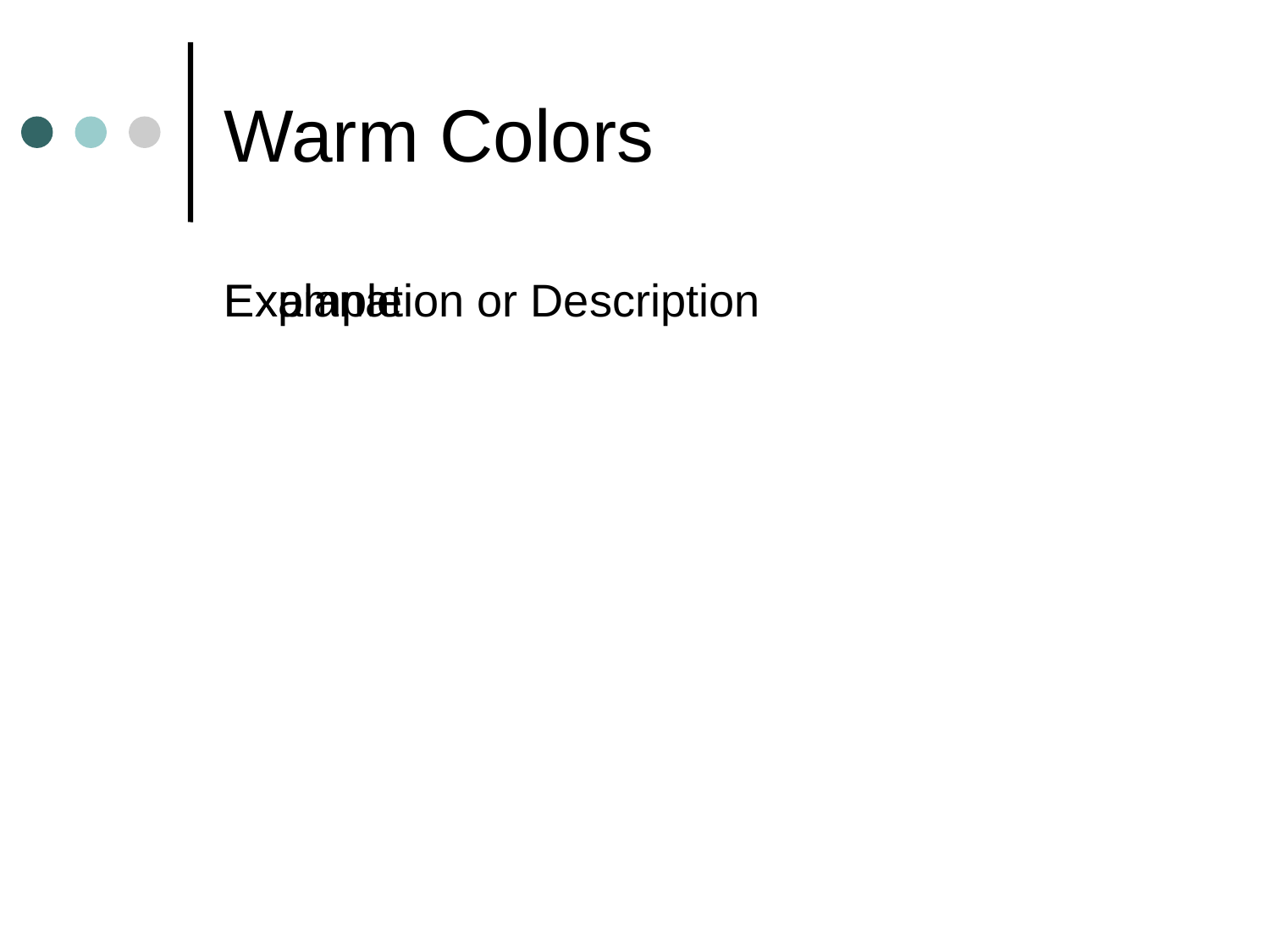

# Warm Colors
Explanation or Description
Example